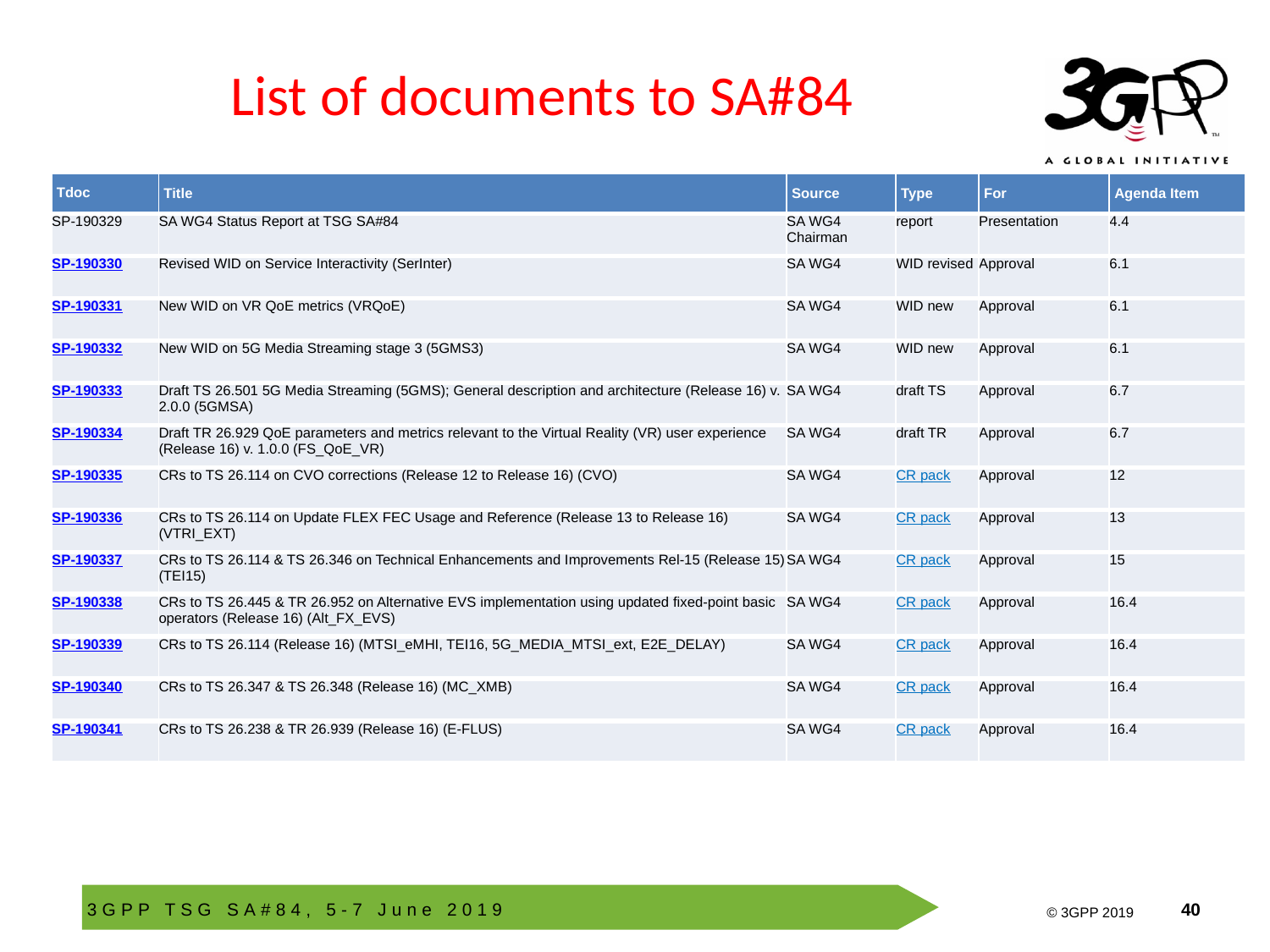

# List of documents to SA#84
| Tdoc | Title | Source | Type | For | Agenda Item |
| --- | --- | --- | --- | --- | --- |
| SP-190329 | SA WG4 Status Report at TSG SA#84 | SA WG4 Chairman | report | Presentation | 4.4 |
| SP-190330 | Revised WID on Service Interactivity (SerInter) | SA WG4 | WID revised | Approval | 6.1 |
| SP-190331 | New WID on VR QoE metrics (VRQoE) | SA WG4 | WID new | Approval | 6.1 |
| SP-190332 | New WID on 5G Media Streaming stage 3 (5GMS3) | SA WG4 | WID new | Approval | 6.1 |
| SP-190333 | Draft TS 26.501 5G Media Streaming (5GMS); General description and architecture (Release 16) v. 2.0.0 (5GMSA) | SA WG4 | draft TS | Approval | 6.7 |
| SP-190334 | Draft TR 26.929 QoE parameters and metrics relevant to the Virtual Reality (VR) user experience (Release 16) v. 1.0.0 (FS\_QoE\_VR) | SA WG4 | draft TR | Approval | 6.7 |
| SP-190335 | CRs to TS 26.114 on CVO corrections (Release 12 to Release 16) (CVO) | SA WG4 | CR pack | Approval | 12 |
| SP-190336 | CRs to TS 26.114 on Update FLEX FEC Usage and Reference (Release 13 to Release 16) (VTRI\_EXT) | SA WG4 | CR pack | Approval | 13 |
| SP-190337 | CRs to TS 26.114 & TS 26.346 on Technical Enhancements and Improvements Rel-15 (Release 15) (TEI15) | SA WG4 | CR pack | Approval | 15 |
| SP-190338 | CRs to TS 26.445 & TR 26.952 on Alternative EVS implementation using updated fixed-point basic operators (Release 16) (Alt\_FX\_EVS) | SA WG4 | CR pack | Approval | 16.4 |
| SP-190339 | CRs to TS 26.114 (Release 16) (MTSI\_eMHI, TEI16, 5G\_MEDIA\_MTSI\_ext, E2E\_DELAY) | SA WG4 | CR pack | Approval | 16.4 |
| SP-190340 | CRs to TS 26.347 & TS 26.348 (Release 16) (MC\_XMB) | SA WG4 | CR pack | Approval | 16.4 |
| SP-190341 | CRs to TS 26.238 & TR 26.939 (Release 16) (E-FLUS) | SA WG4 | CR pack | Approval | 16.4 |